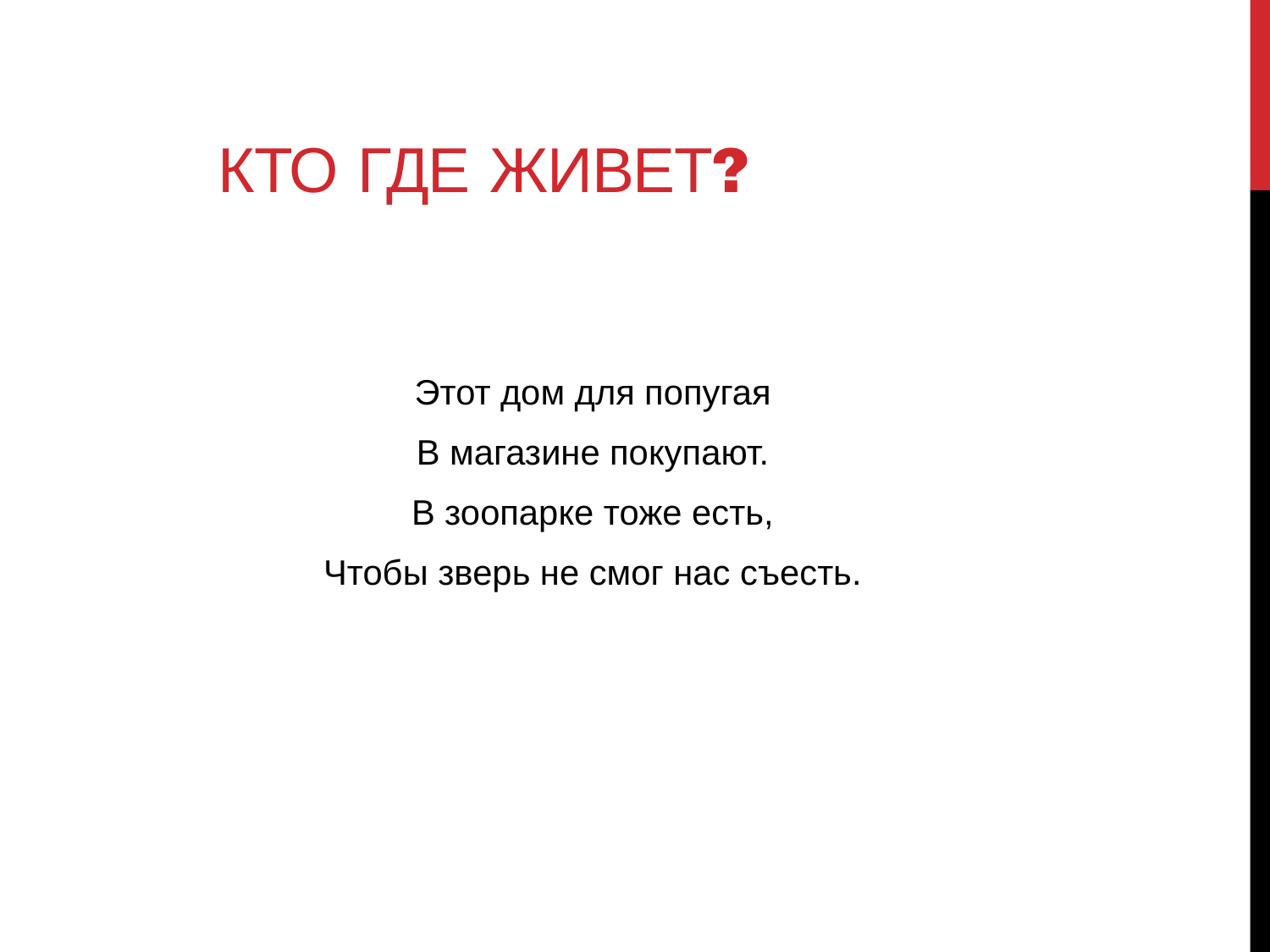

# Кто где Живет?

Этот дом для попугая
В магазине покупают.
В зоопарке тоже есть,
Чтобы зверь не смог нас съесть.